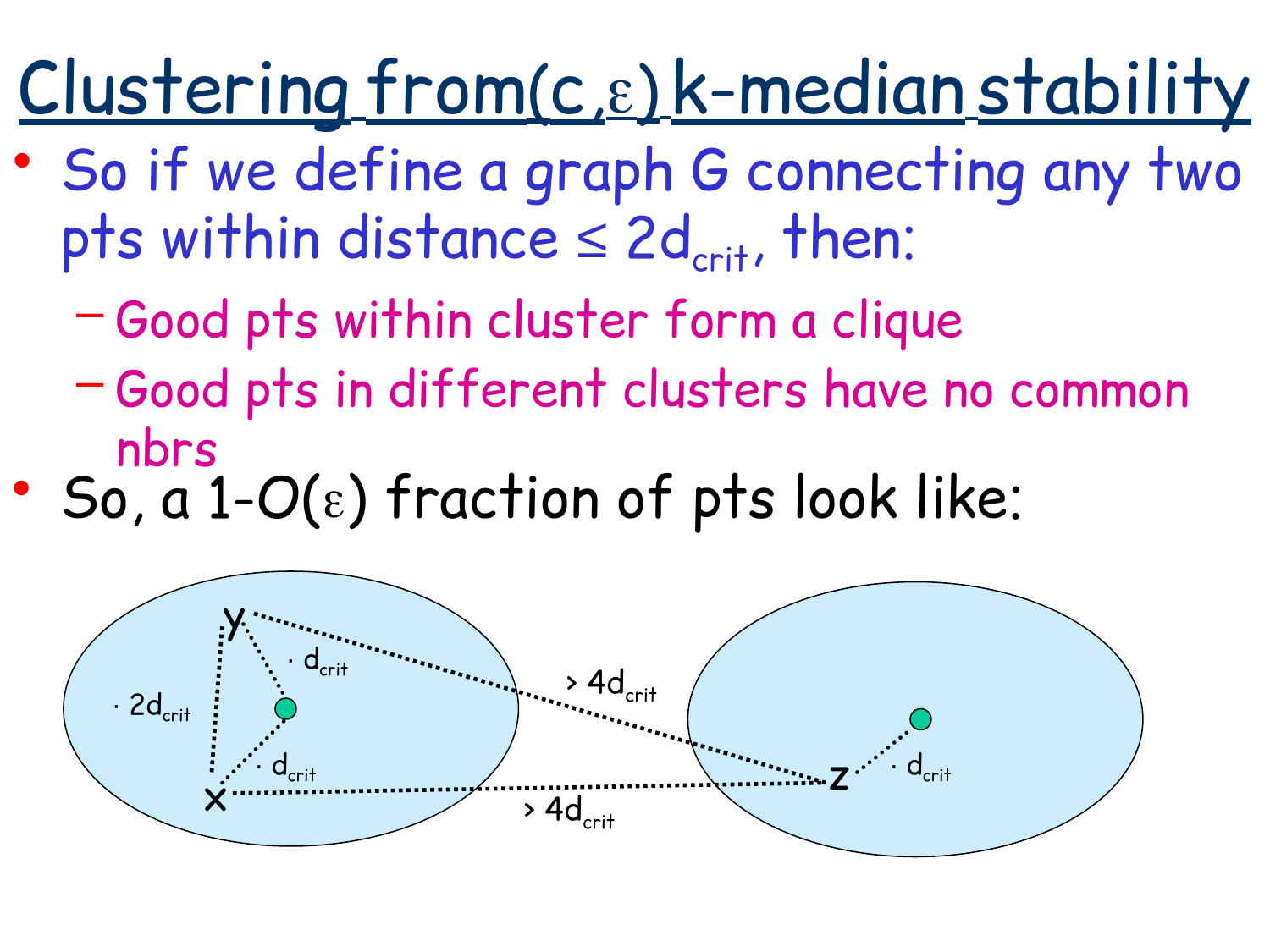

# Clustering from(c,ε) k-median stability
So if we define a graph G connecting any two pts within distance ≤ 2dcrit, then:
Good pts within cluster form a clique
Good pts in different clusters have no common nbrs
So, a 1-O(ε) fraction of pts look like:

y

z
x

> 4dcrit
· 2dcrit

> 4dcrit

· dcrit

· dcrit
· dcrit